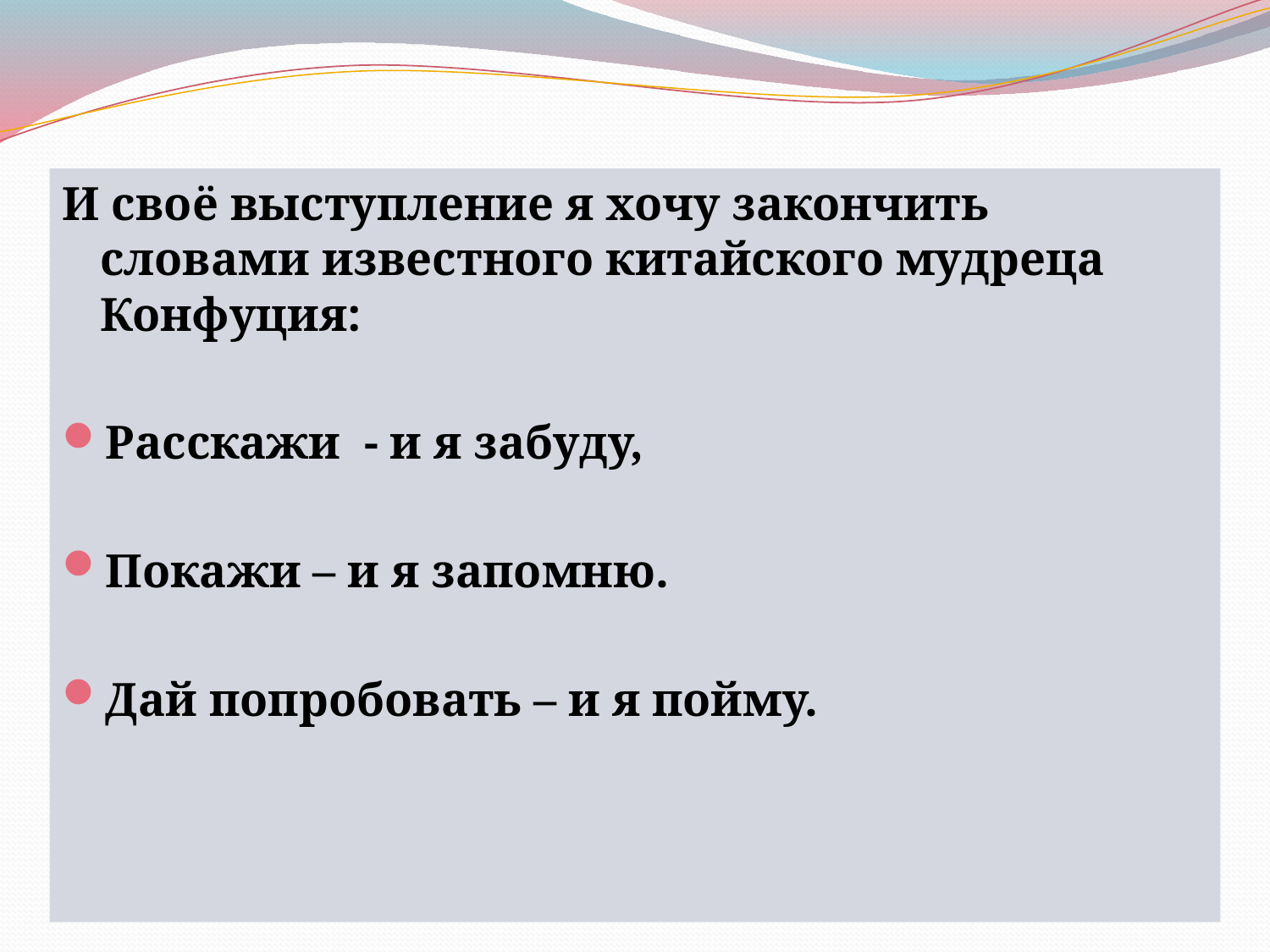

И своё выступление я хочу закончить словами известного китайского мудреца Конфуция:

Расскажи  - и я забуду,

Покажи – и я запомню.

Дай попробовать – и я пойму.